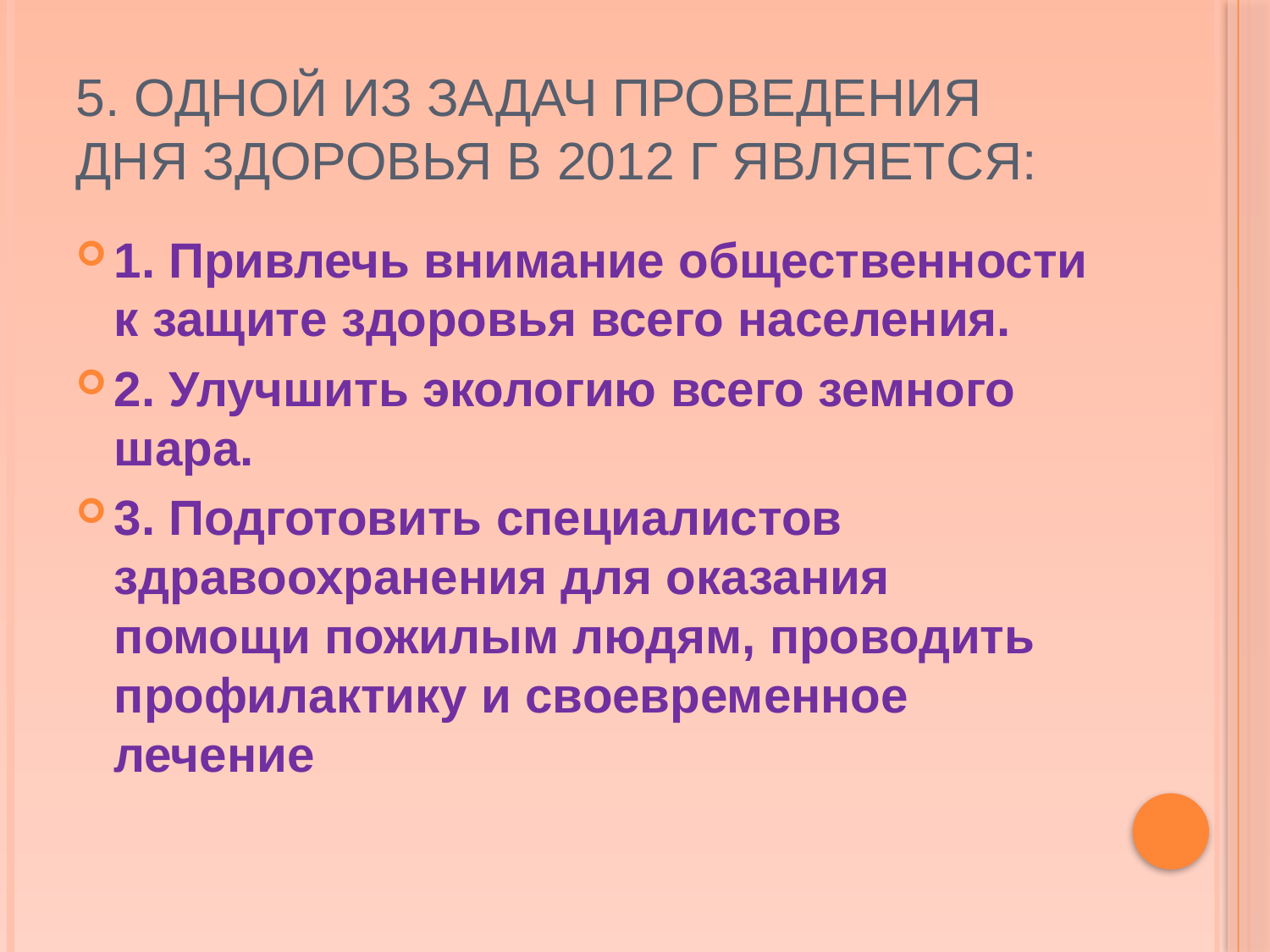

# 5. Одной из задач проведения Дня здоровья в 2012 г является:
1. Привлечь внимание общественности к защите здоровья всего населения.
2. Улучшить экологию всего земного шара.
3. Подготовить специалистов здравоохранения для оказания помощи пожилым людям, проводить профилактику и своевременное лечение